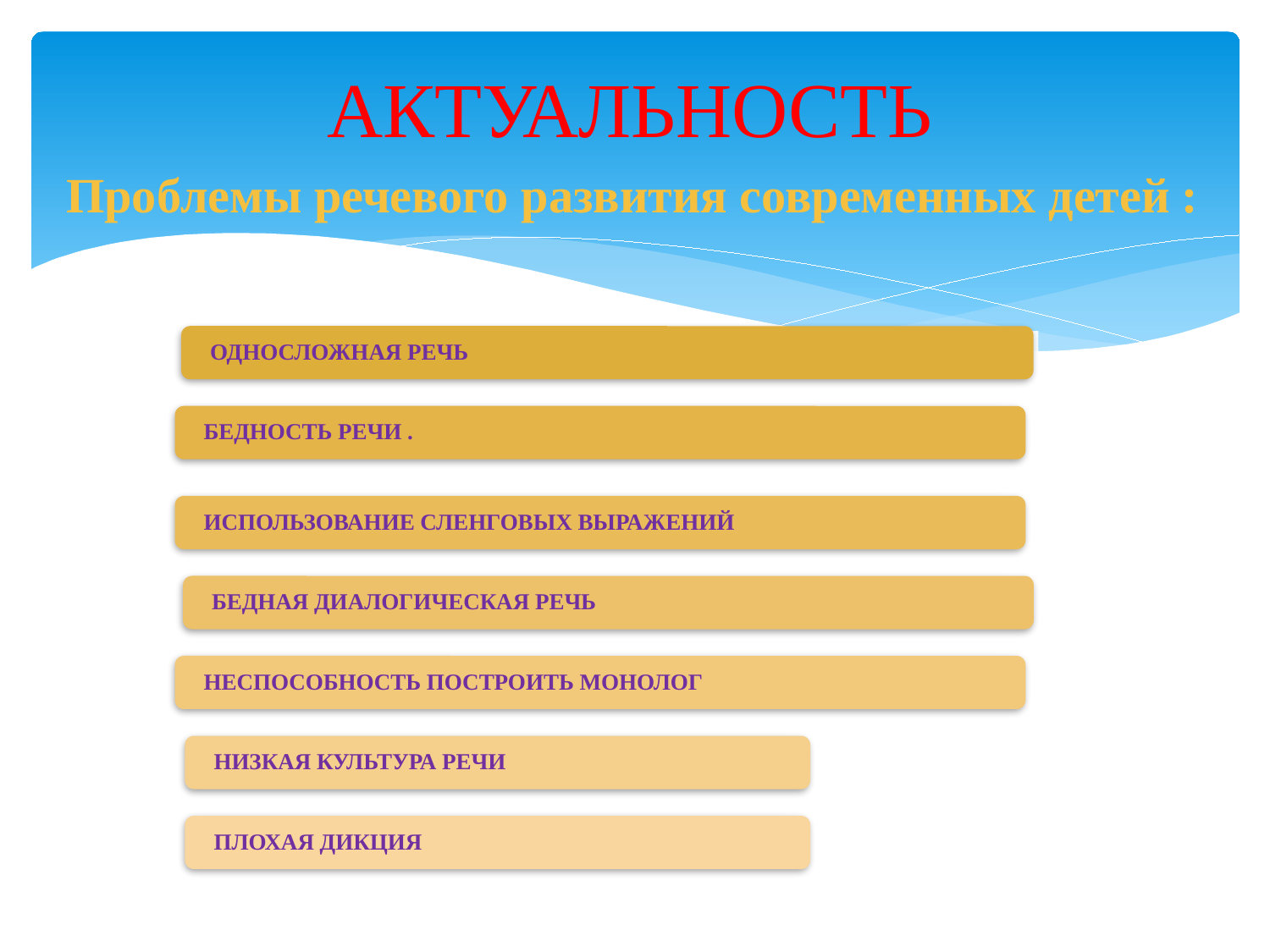

# АКТУАЛЬНОСТЬ
Проблемы речевого развития современных детей :
ОДНОСЛОЖНАЯ РЕЧЬ
БЕДНОСТЬ РЕЧИ .
ИСПОЛЬЗОВАНИЕ СЛЕНГОВЫХ ВЫРАЖЕНИЙ
БЕДНАЯ ДИАЛОГИЧЕСКАЯ РЕЧЬ
НЕСПОСОБНОСТЬ ПОСТРОИТЬ МОНОЛОГ
НИЗКАЯ КУЛЬТУРА РЕЧИ
ПЛОХАЯ ДИКЦИЯ